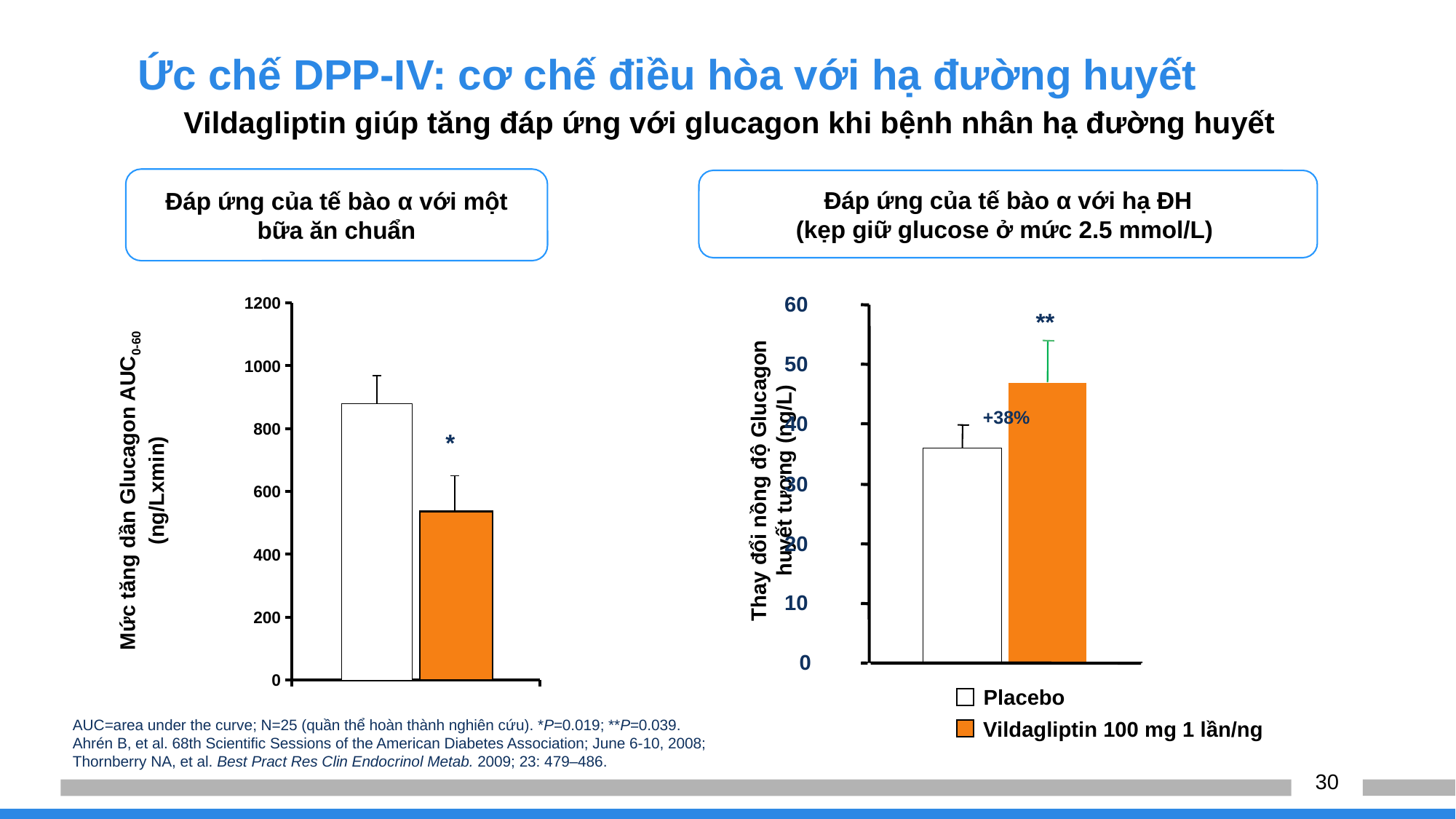

Ức chế DPP-IV: cơ chế điều hòa với hạ đường huyết
Vildagliptin giúp tăng đáp ứng với glucagon khi bệnh nhân hạ đường huyết
Đáp ứng của tế bào α với một bữa ăn chuẩn

### Chart

| Category | Placebo | Vildagliptin () |
|---|---|---|
|  | 880.0 | 520.0 |
*
Mức tăng dần Glucagon AUC0-60 (ng/Lxmin)

Đáp ứng của tế bào α với hạ ĐH
(kẹp giữ glucose ở mức 2.5 mmol/L)

60

50

+38%
40

30

20

10

0

**
Thay đổi nồng độ Glucagon huyết tương (ng/L)
Placebo

Vildagliptin 100 mg 1 lần/ng

AUC=area under the curve; N=25 (quần thể hoàn thành nghiên cứu). *P=0.019; **P=0.039.
Ahrén B, et al. 68th Scientific Sessions of the American Diabetes Association; June 6-10, 2008;
Thornberry NA, et al. Best Pract Res Clin Endocrinol Metab. 2009; 23: 479–486.

30